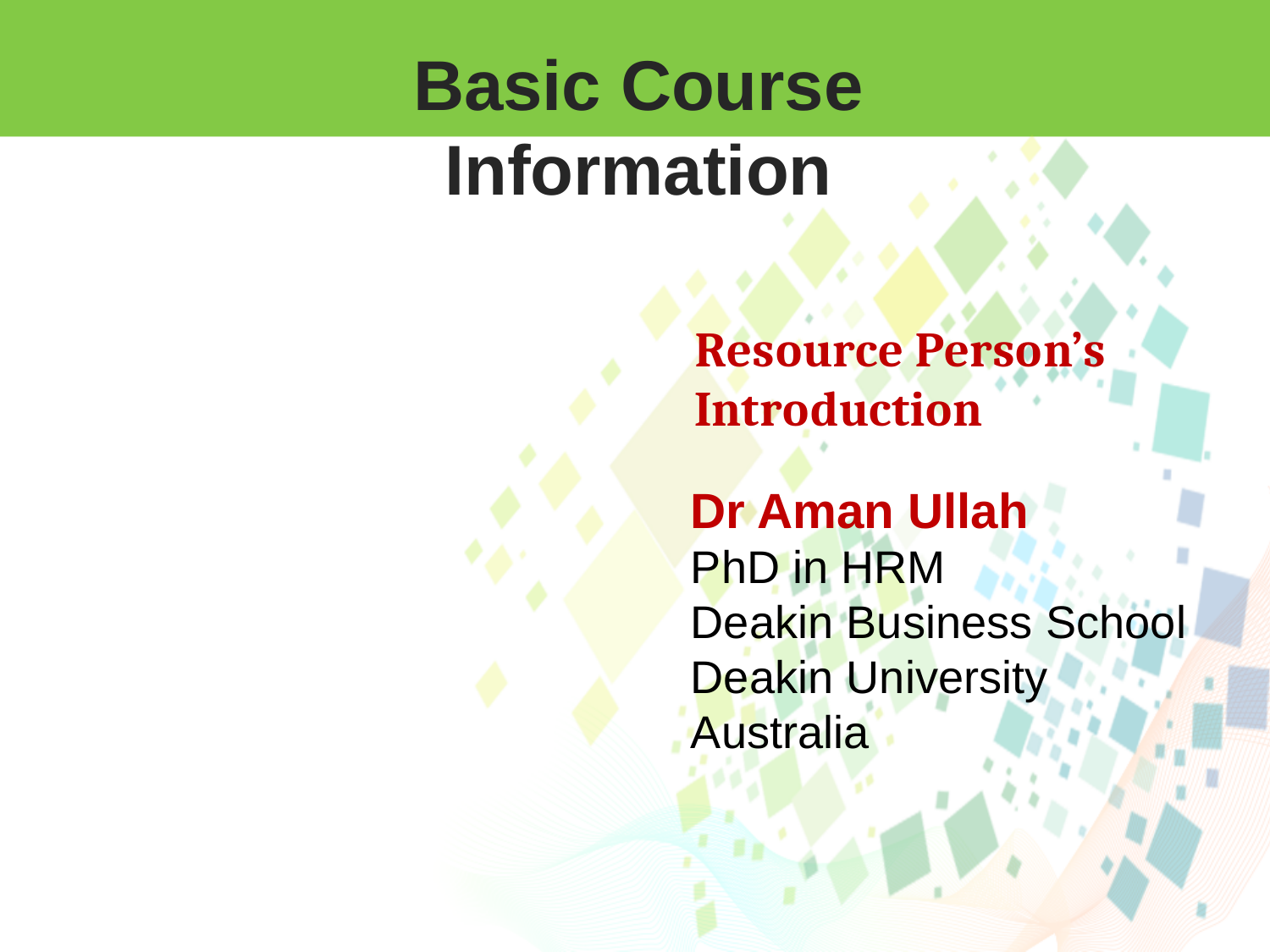

Basic Course Information
Resource Person’s Introduction
Dr Aman Ullah
PhD in HRM
Deakin Business School
Deakin University
Australia